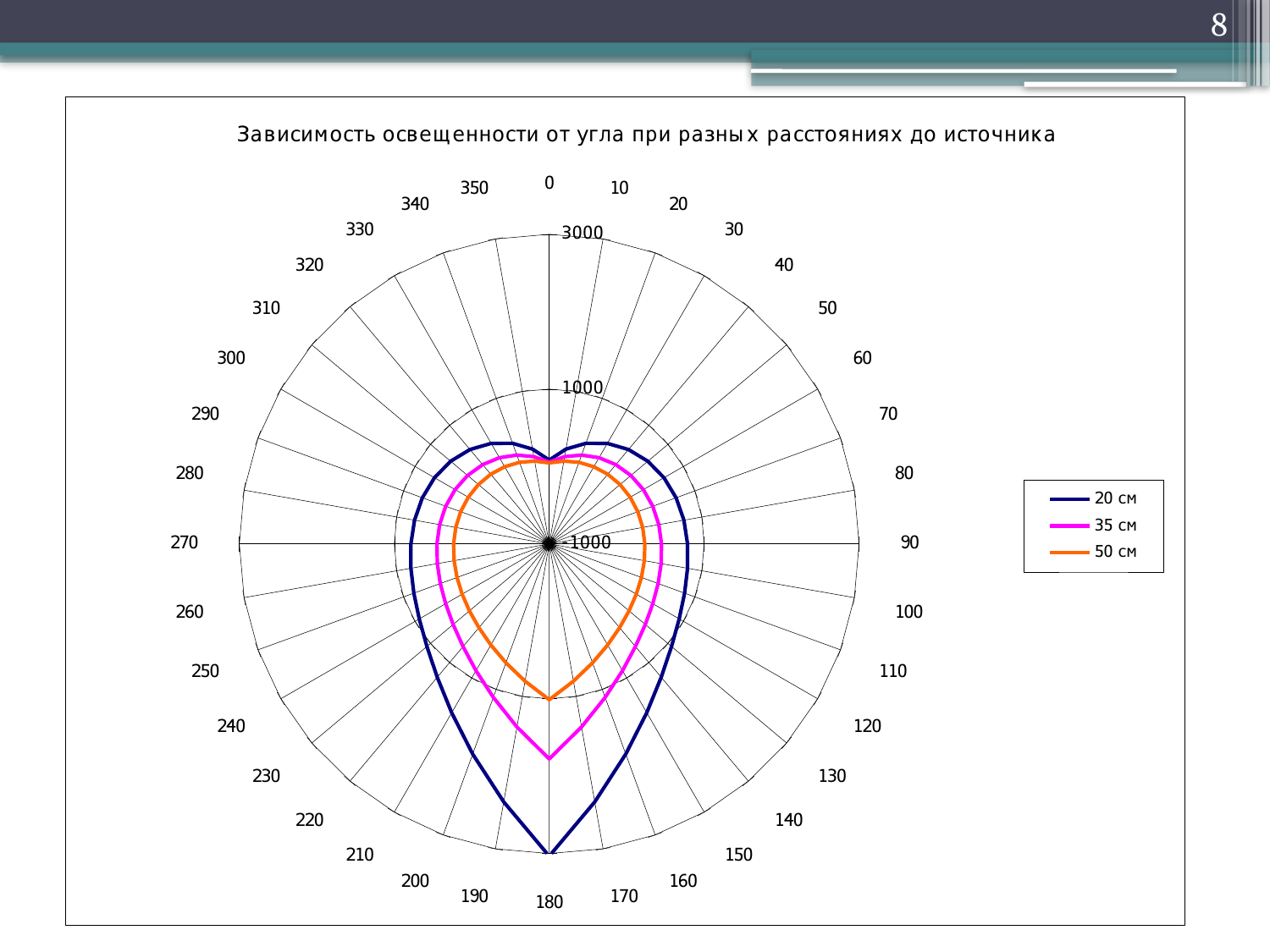

8

### Chart: Зависимость освещенности от угла при разных расстояниях до источника

| Category |  |  |  |
|---|---|---|---|
| 0 | 83.19 | 56.97 | 46.3 |
| 10 | 242.85109 | 144.31839 | 86.06164999999999 |
| 20 | 382.32984 | 221.00983999999997 | 121.20559999999999 |
| 30 | 498.89049 | 285.39038999999997 | 150.87625 |
| 40 | 591.55864 | 336.82823999999994 | 174.75920000000002 |
| 50 | 661.1212500000001 | 375.71375 | 193.08125 |
| 60 | 710.12664 | 403.45944 | 206.61040000000003 |
| 70 | 742.8844899999999 | 422.4999899999999 | 216.65585 |
| 80 | 765.4658400000001 | 436.29224 | 225.06799999999998 |
| 90 | 785.70309 | 449.3151899999999 | 234.23845000000006 |
| 100 | 813.19 | 467.06999999999994 | 247.10000000000002 |
| 110 | 859.2816900000003 | 496.07998999999995 | 267.12665000000004 |
| 120 | 937.09464 | 543.89064 | 298.33360000000005 |
| 130 | 1061.50669 | 619.0695900000001 | 345.2772500000001 |
| 140 | 1249.1570400000003 | 731.20664 | 413.0552 |
| 150 | 1518.44625 | 890.9137500000002 | 507.3062500000001 |
| 160 | 1889.5362399999997 | 1109.8250400000002 | 634.2104 |
| 170 | 2384.3502900000003 | 1400.59679 | 800.4888500000001 |
| 180 | 3026.5730400000007 | 1776.9074400000002 | 1013.4040000000001 |
| 190 | 2384.3502900000003 | 1400.59679 | 800.4888500000001 |
| 200 | 1889.5362399999997 | 1109.8250400000002 | 634.2104 |
| 210 | 1518.44625 | 890.9137500000002 | 507.30625 |
| 220 | 1249.1570400000003 | 731.20664 | 413.0552 |
| 230 | 1061.50669 | 619.0695900000001 | 345.2772500000001 |
| 240 | 937.09464 | 543.89064 | 298.33360000000005 |
| 250 | 859.2816900000003 | 496.07998999999995 | 267.12665000000004 |
| 260 | 813.19 | 467.07 | 247.1 |
| 270 | 785.70309 | 449.3151899999999 | 234.23845000000006 |
| 280 | 765.4658400000001 | 436.29224 | 225.06799999999998 |
| 290 | 742.8844899999999 | 422.4999899999999 | 216.65585 |
| 300 | 710.12664 | 403.45944 | 206.61040000000003 |
| 310 | 661.1212500000001 | 375.71375 | 193.08125 |
| 320 | 591.55864 | 336.82823999999994 | 174.75920000000002 |
| 330 | 498.89049 | 285.39038999999997 | 150.87625 |
| 340 | 382.32984 | 221.00983999999997 | 121.20559999999999 |
| 350 | 242.85109 | 144.31839 | 86.06164999999999 |